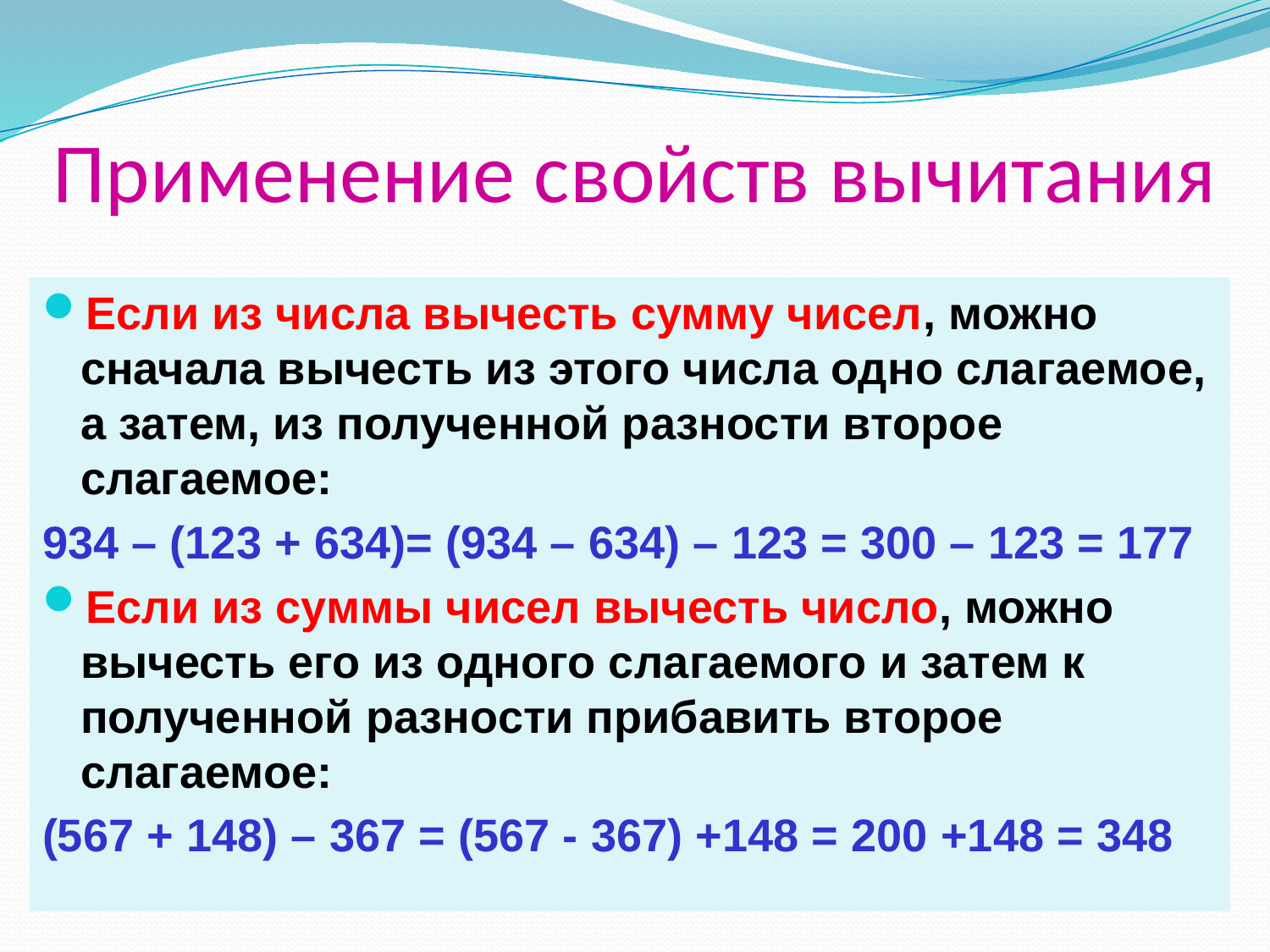

# Применение свойств вычитания
Если из числа вычесть сумму чисел, можно сначала вычесть из этого числа одно слагаемое, а затем, из полученной разности второе слагаемое:
934 – (123 + 634)= (934 – 634) – 123 = 300 – 123 = 177
Если из суммы чисел вычесть число, можно вычесть его из одного слагаемого и затем к полученной разности прибавить второе слагаемое:
(567 + 148) – 367 = (567 - 367) +148 = 200 +148 = 348